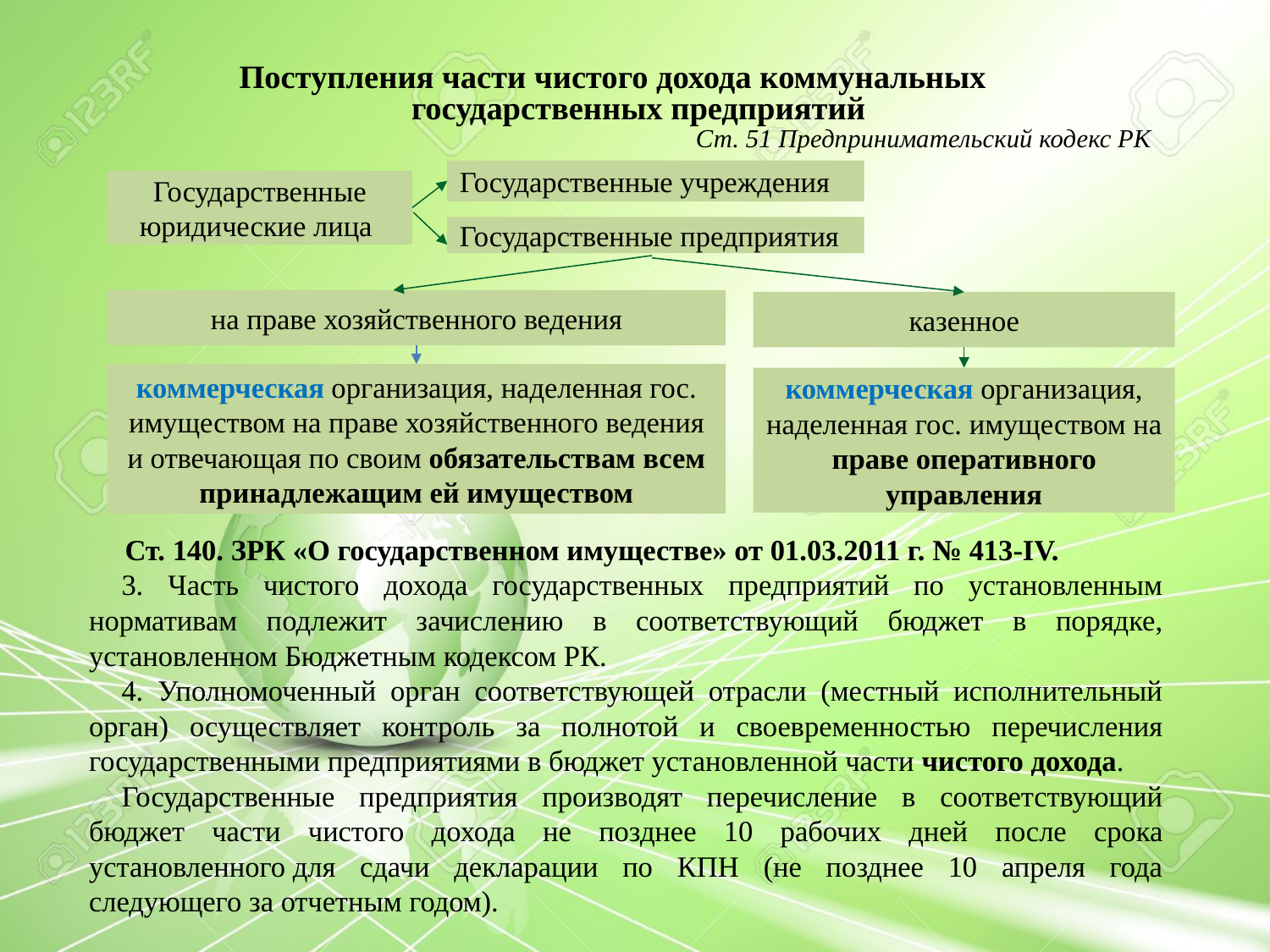

Поступления части чистого дохода коммунальных  государственных предприятий
Ст. 51 Предпринимательский кодекс РК
Государственные учреждения
Государственные юридические лица
Государственные предприятия
на праве хозяйственного ведения
казенное
коммерческая организация, наделенная гос. имуществом на праве хозяйственного ведения и отвечающая по своим обязательствам всем принадлежащим ей имуществом
коммерческая организация, наделенная гос. имуществом на праве оперативного управления
Ст. 140. ЗРК «О государственном имуществе» от 01.03.2011 г. № 413-IV.
3. Часть чистого дохода государственных предприятий по установленным нормативам подлежит зачислению в соответствующий бюджет в порядке, установленном Бюджетным кодексом РК.
4. Уполномоченный орган соответствующей отрасли (местный исполнительный орган) осуществляет контроль за полнотой и своевременностью перечисления государственными предприятиями в бюджет установленной части чистого дохода.
Государственные предприятия производят перечисление в соответствующий бюджет части чистого дохода не позднее 10 рабочих дней после срока установленного для сдачи декларации по КПН (не позднее 10 апреля года следующего за отчетным годом).